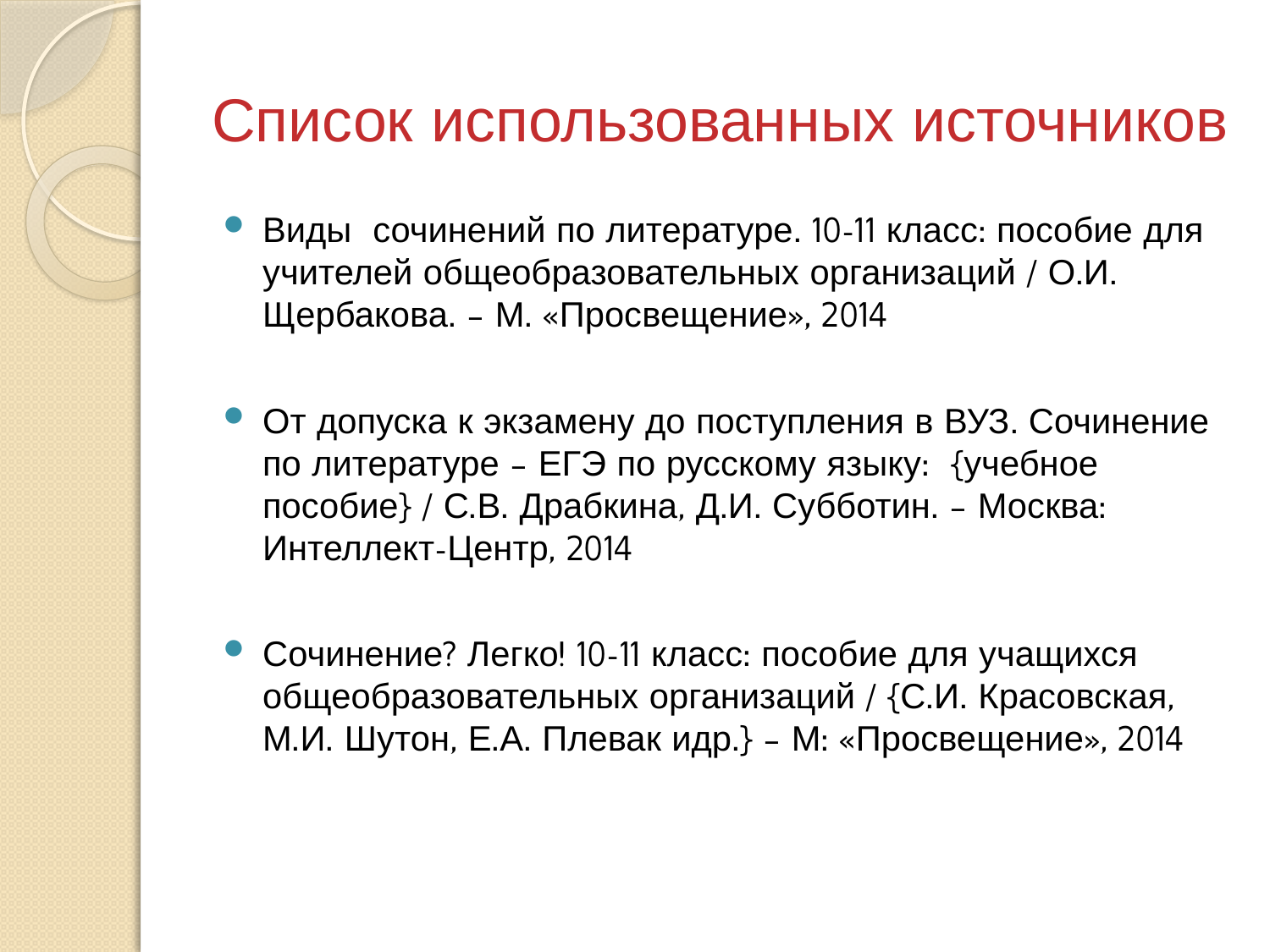

# Список использованных источников
Виды  сочинений по литературе. 10-11 класс: пособие для учителей общеобразовательных организаций / О.И. Щербакова. – М. «Просвещение», 2014

От допуска к экзамену до поступления в ВУЗ. Сочинение по литературе – ЕГЭ по русскому языку:  {учебное пособие} / С.В. Драбкина, Д.И. Субботин. – Москва: Интеллект-Центр, 2014

Сочинение? Легко! 10-11 класс: пособие для учащихся общеобразовательных организаций / {С.И. Красовская, М.И. Шутон, Е.А. Плевак идр.} – М: «Просвещение», 2014